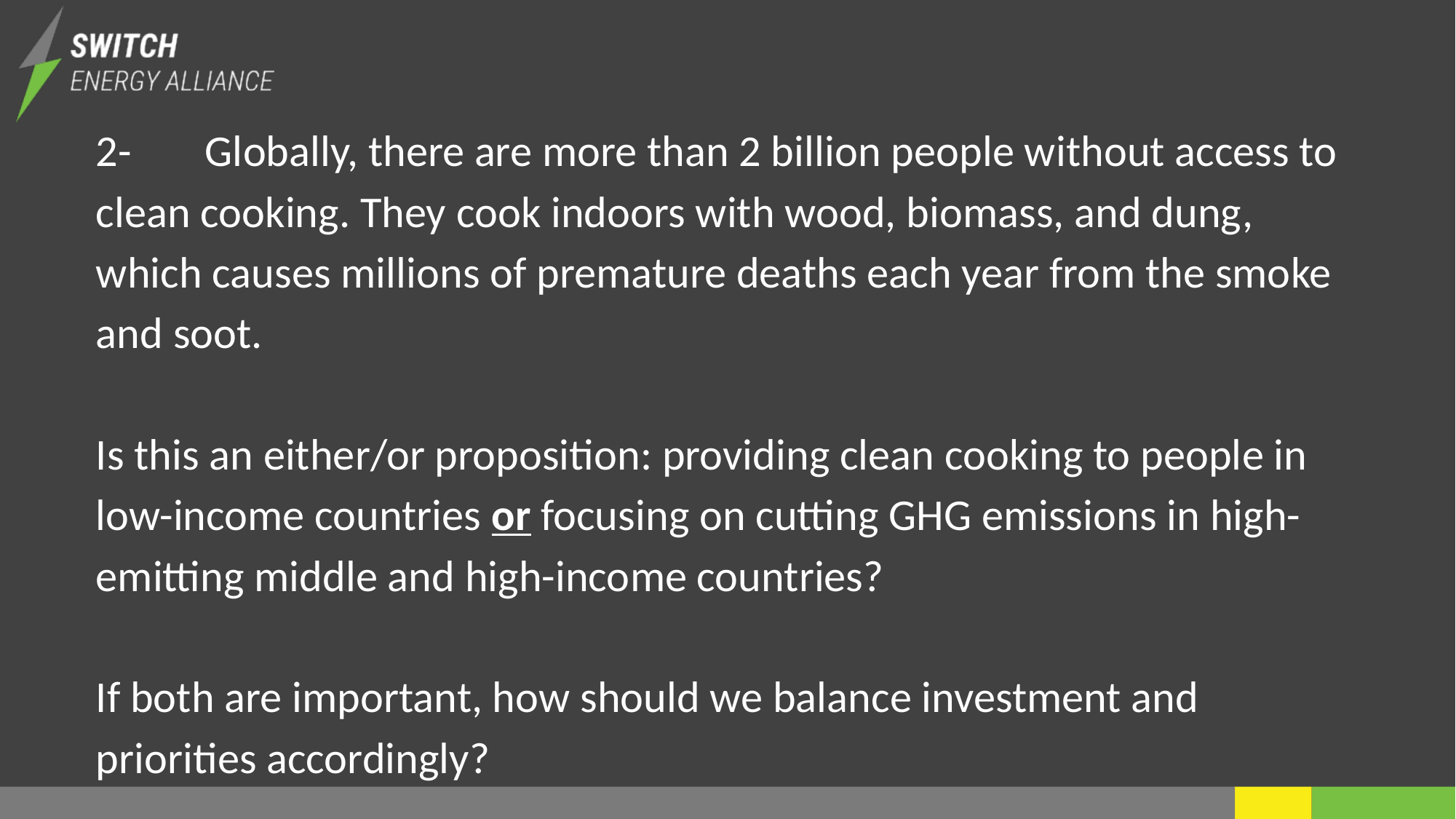

2- 	Globally, there are more than 2 billion people without access to clean cooking. They cook indoors with wood, biomass, and dung, which causes millions of premature deaths each year from the smoke and soot.

Is this an either/or proposition: providing clean cooking to people in low-income countries or focusing on cutting GHG emissions in high-emitting middle and high-income countries?

If both are important, how should we balance investment and priorities accordingly?